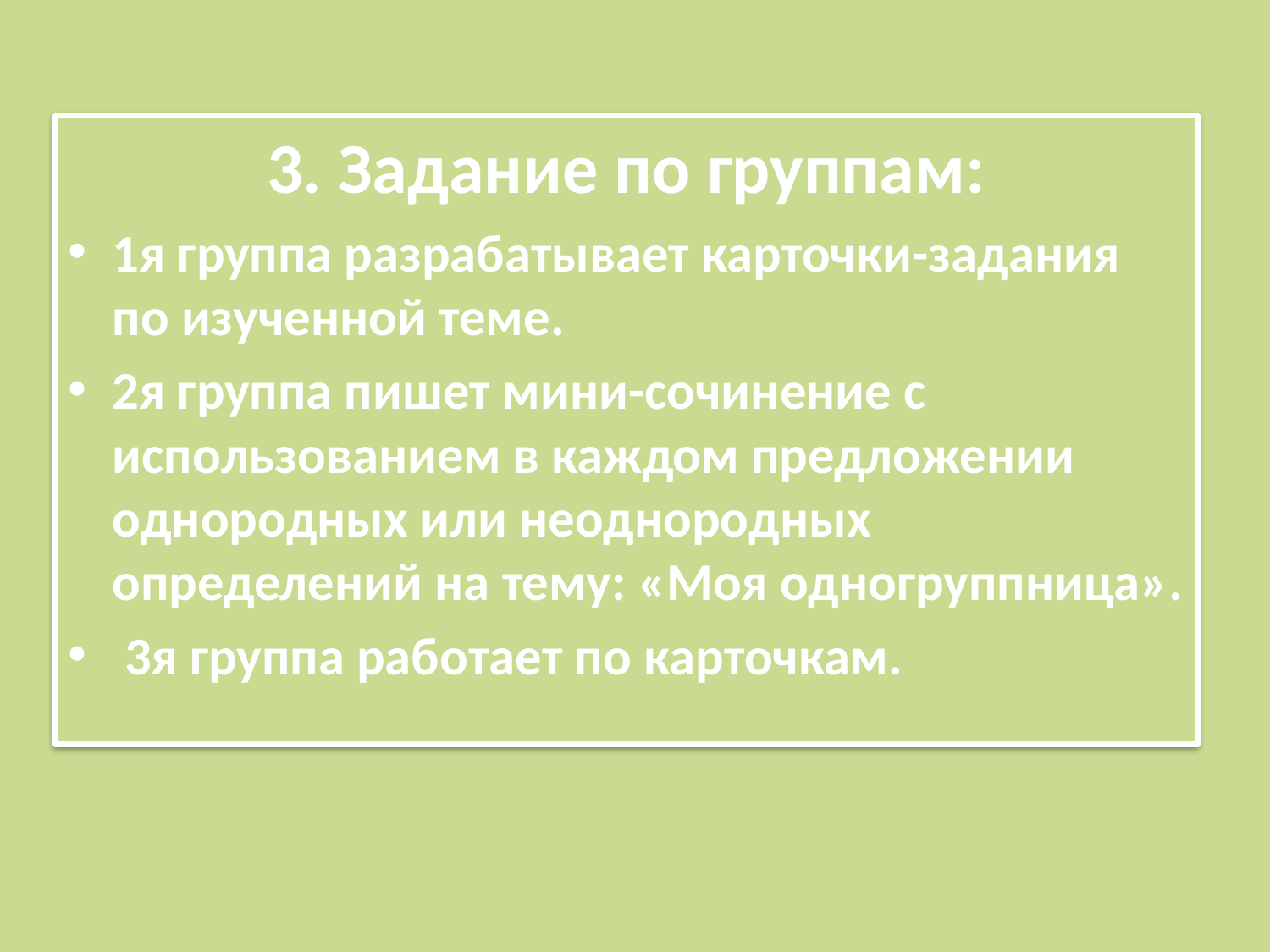

3. Задание по группам:
1я группа разрабатывает карточки-задания по изученной теме.
2я группа пишет мини-сочинение с использованием в каждом предложении однородных или неоднородных определений на тему: «Моя одногруппница».
 3я группа работает по карточкам.